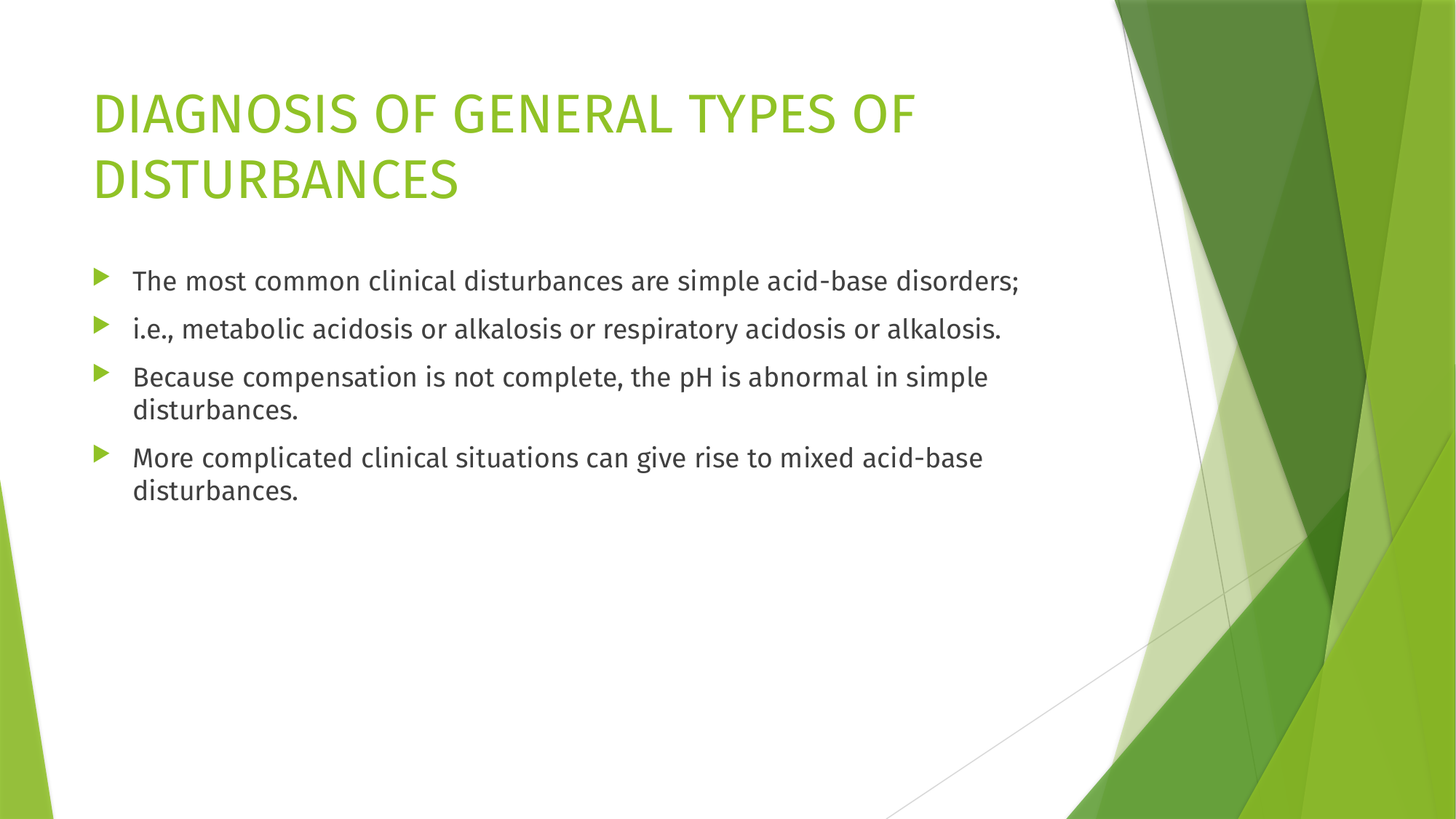

# DIAGNOSIS OF GENERAL TYPES OF DISTURBANCES
The most common clinical disturbances are simple acid-base disorders;
i.e., metabolic acidosis or alkalosis or respiratory acidosis or alkalosis.
Because compensation is not complete, the pH is abnormal in simple disturbances.
More complicated clinical situations can give rise to mixed acid-base disturbances.